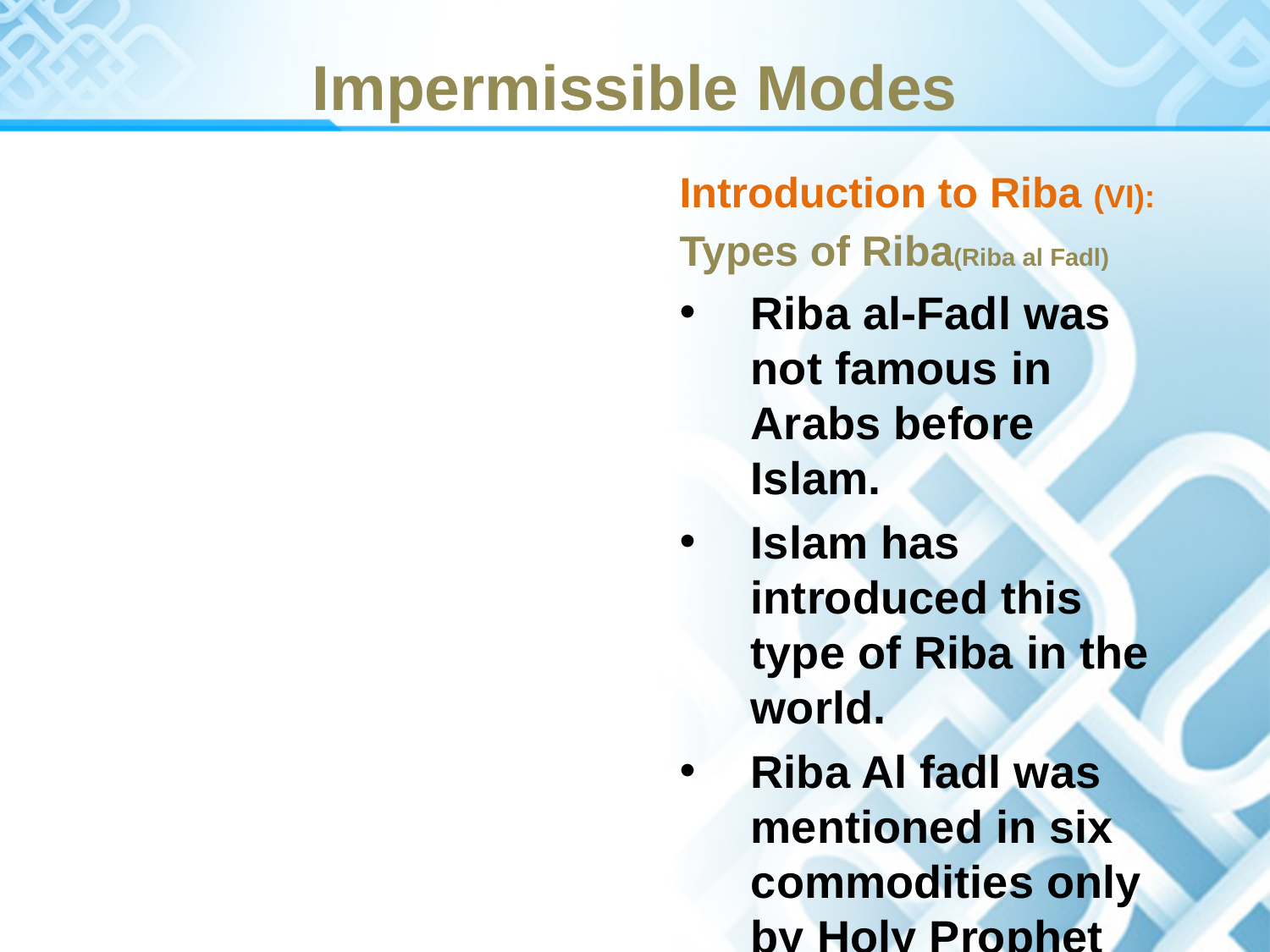

Impermissible Modes
Introduction to Riba (VI):
Types of Riba(Riba al Fadl)
Riba al-Fadl was not famous in Arabs before Islam.
Islam has introduced this type of Riba in the world.
Riba Al fadl was mentioned in six commodities only by Holy Prophet (SAW).